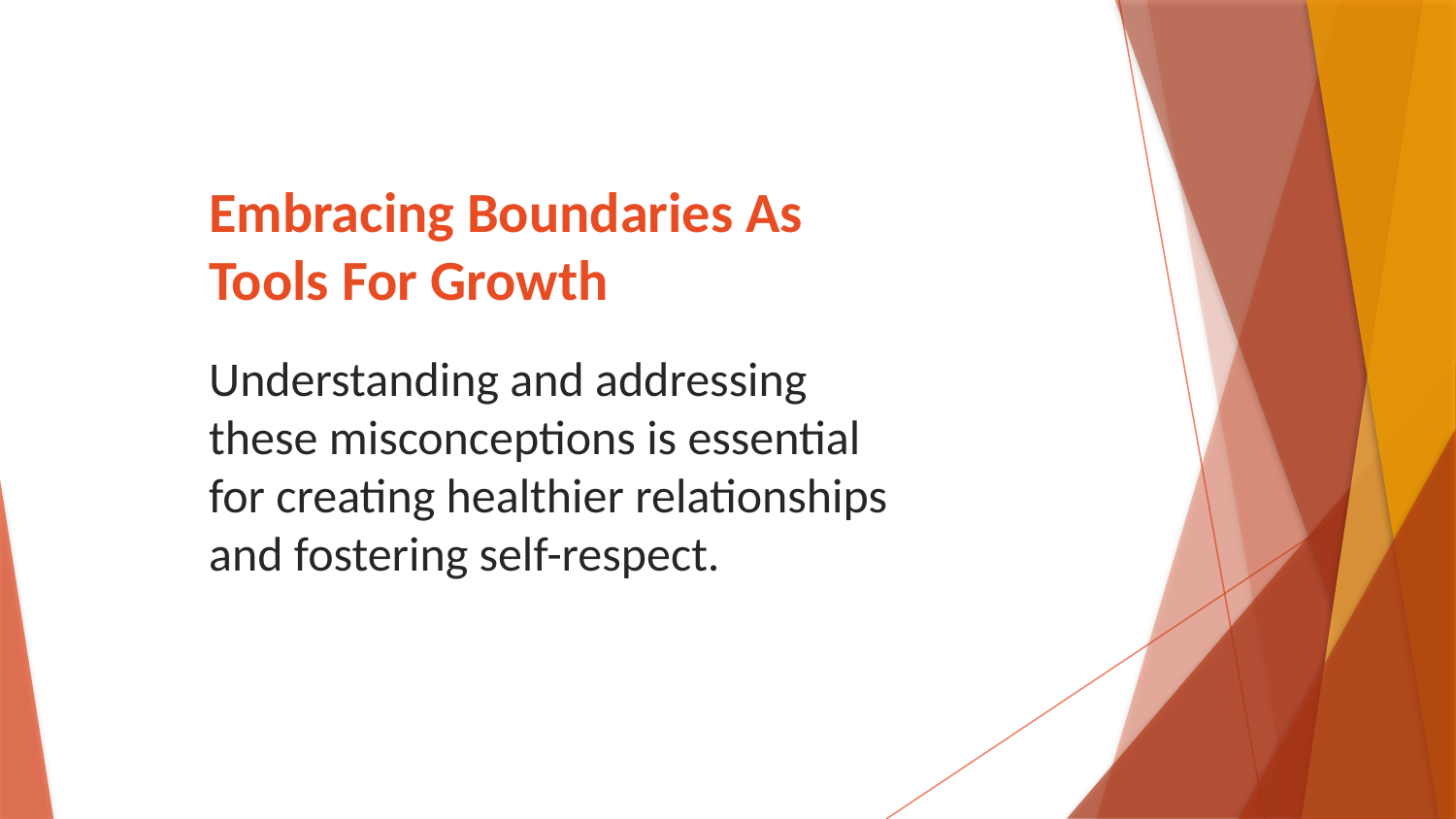

# Embracing Boundaries As Tools For Growth
Understanding and addressing these misconceptions is essential for creating healthier relationships and fostering self-respect.